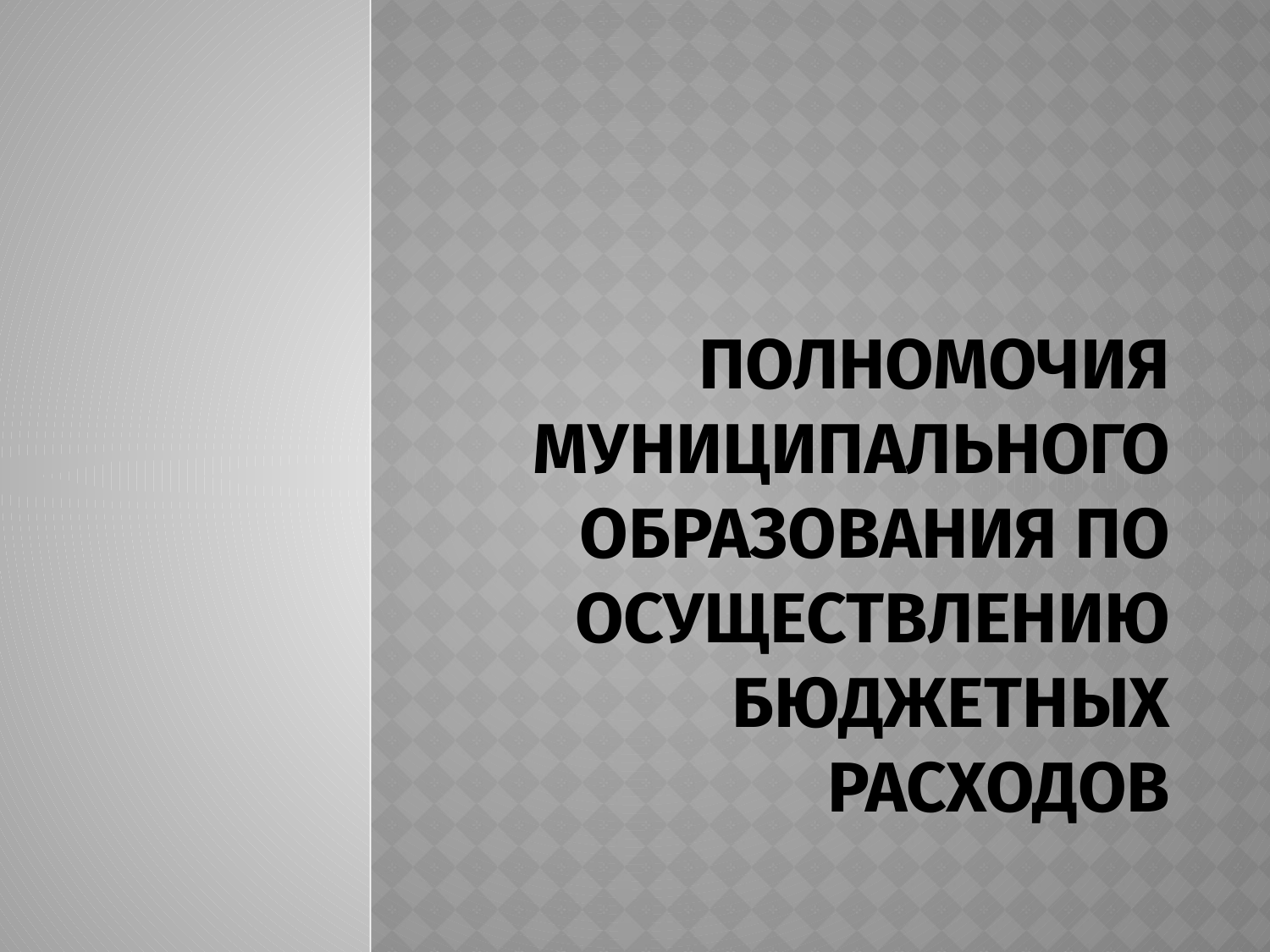

# Полномочия муниципального образования по осуществлению бюджетных расходов